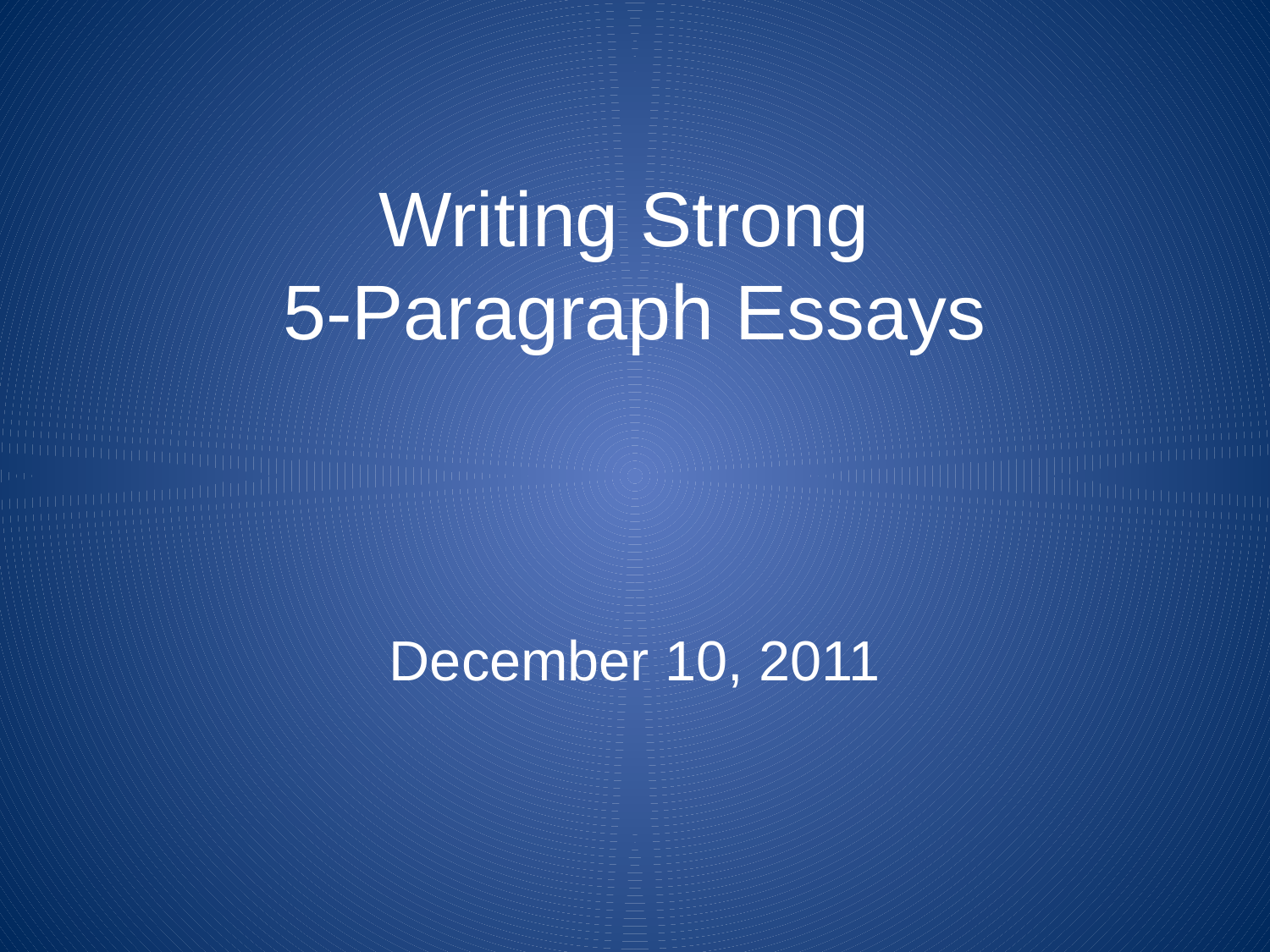

# Writing Strong 5-Paragraph Essays

December 10, 2011